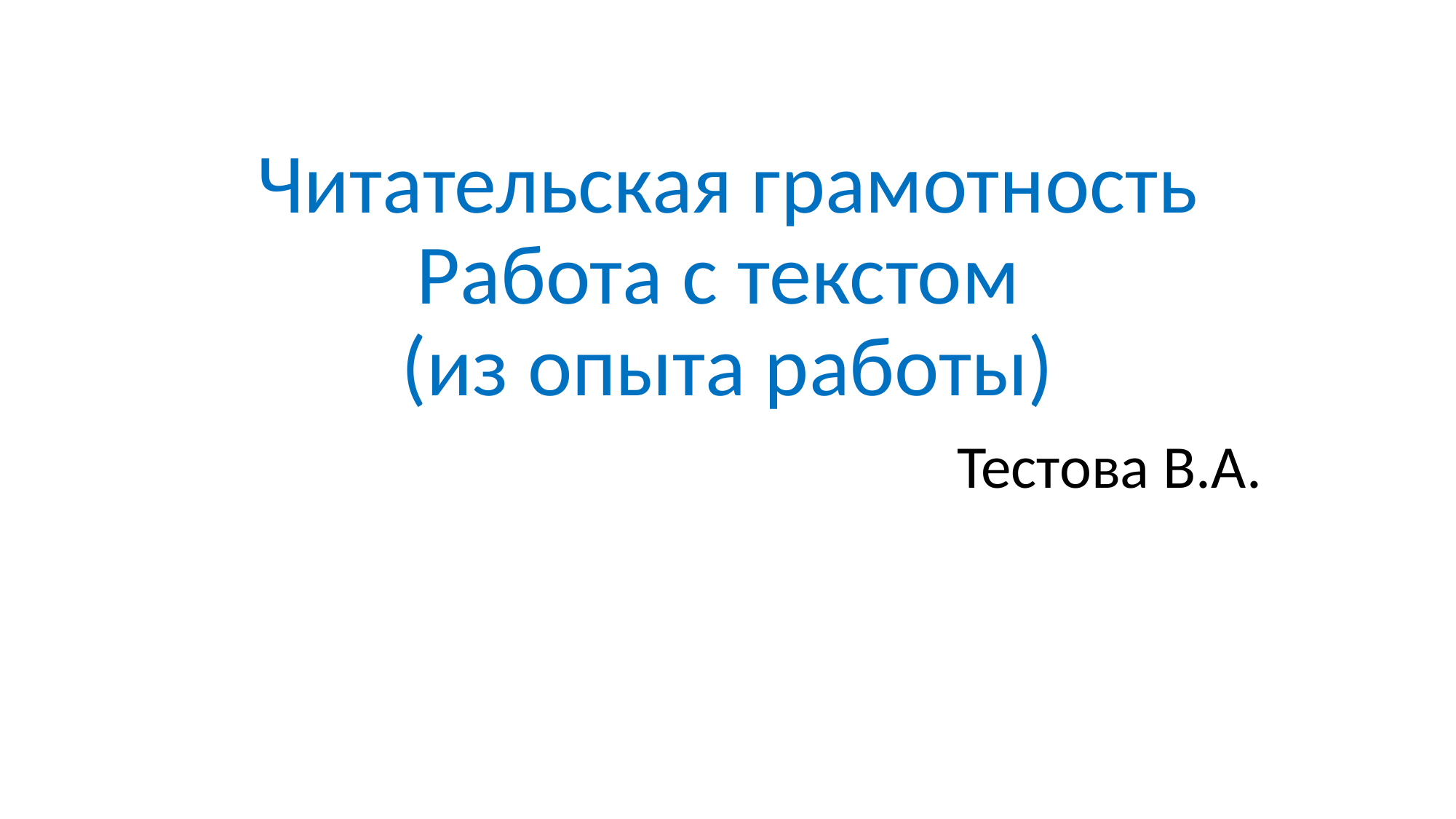

# Читательская грамотность Работа с текстом (из опыта работы)
Тестова В.А.